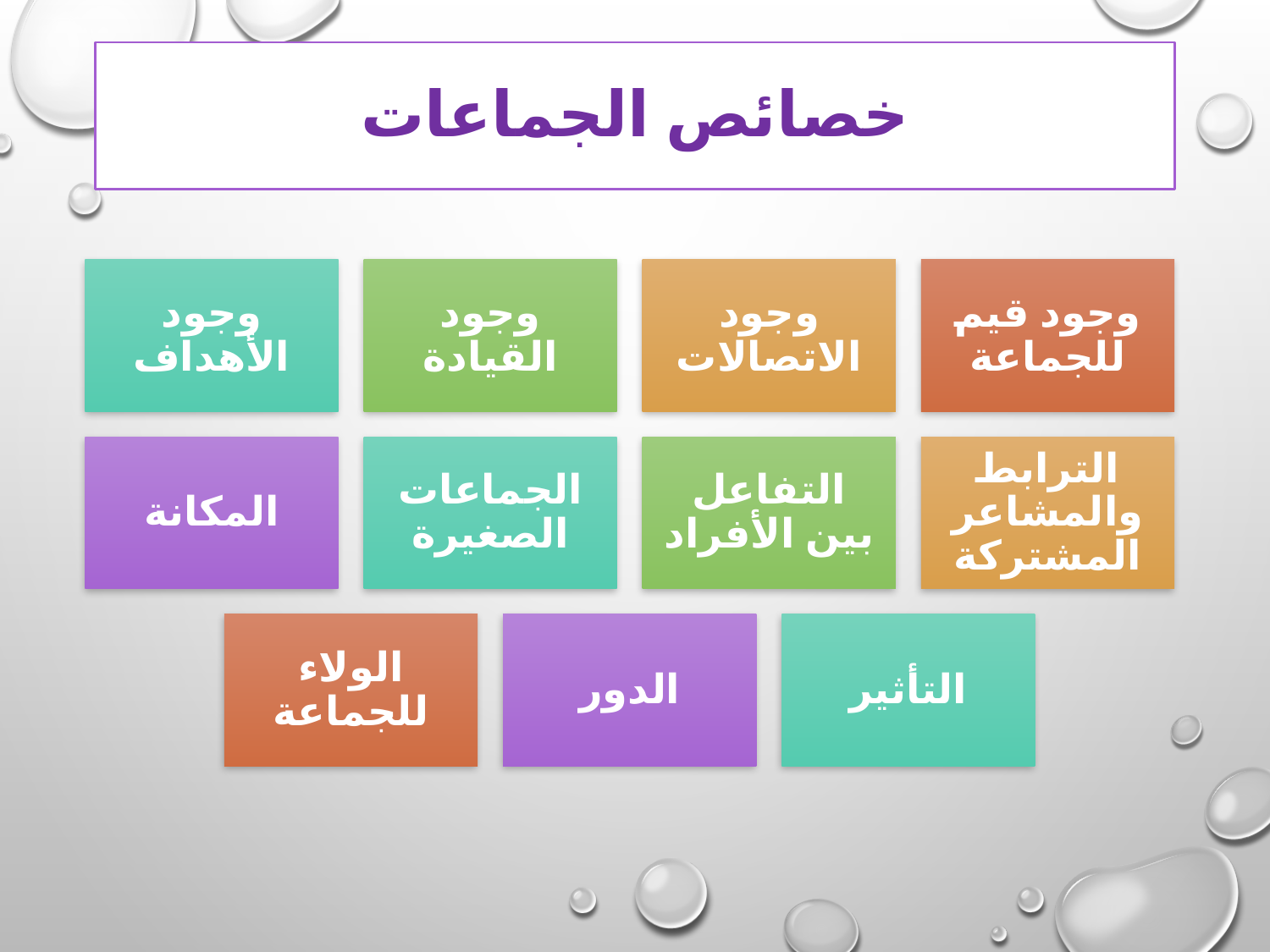

# خصائص الجماعات
وجود الأهداف
وجود القيادة
وجود الاتصالات
وجود قيم للجماعة
المكانة
الجماعات الصغيرة
التفاعل بين الأفراد
الترابط والمشاعر المشتركة
الولاء للجماعة
الدور
التأثير